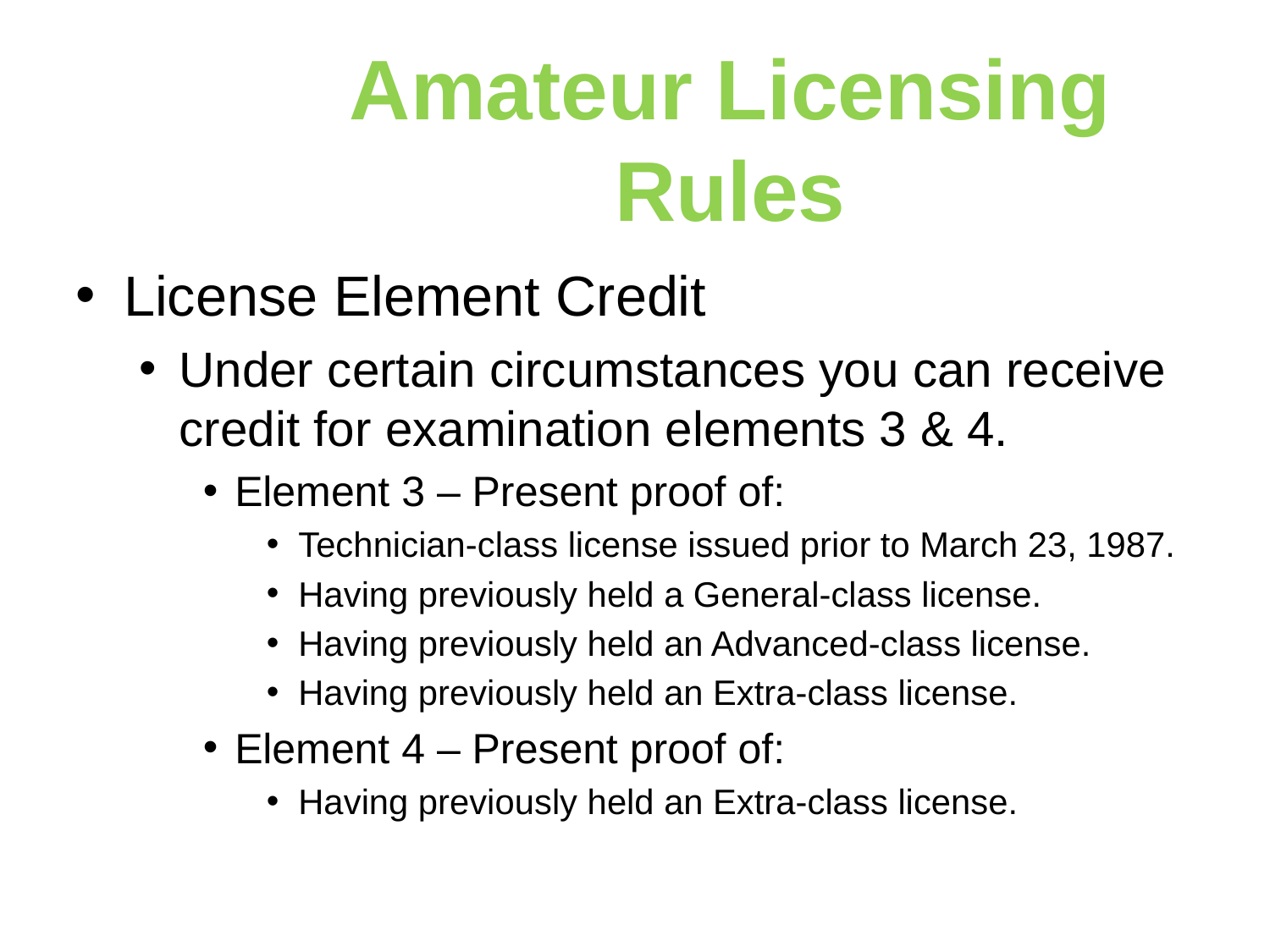

Amateur Licensing Rules
License Element Credit
Under certain circumstances you can receive credit for examination elements 3 & 4.
Element 3 – Present proof of:
Technician-class license issued prior to March 23, 1987.
Having previously held a General-class license.
Having previously held an Advanced-class license.
Having previously held an Extra-class license.
Element 4 – Present proof of:
Having previously held an Extra-class license.